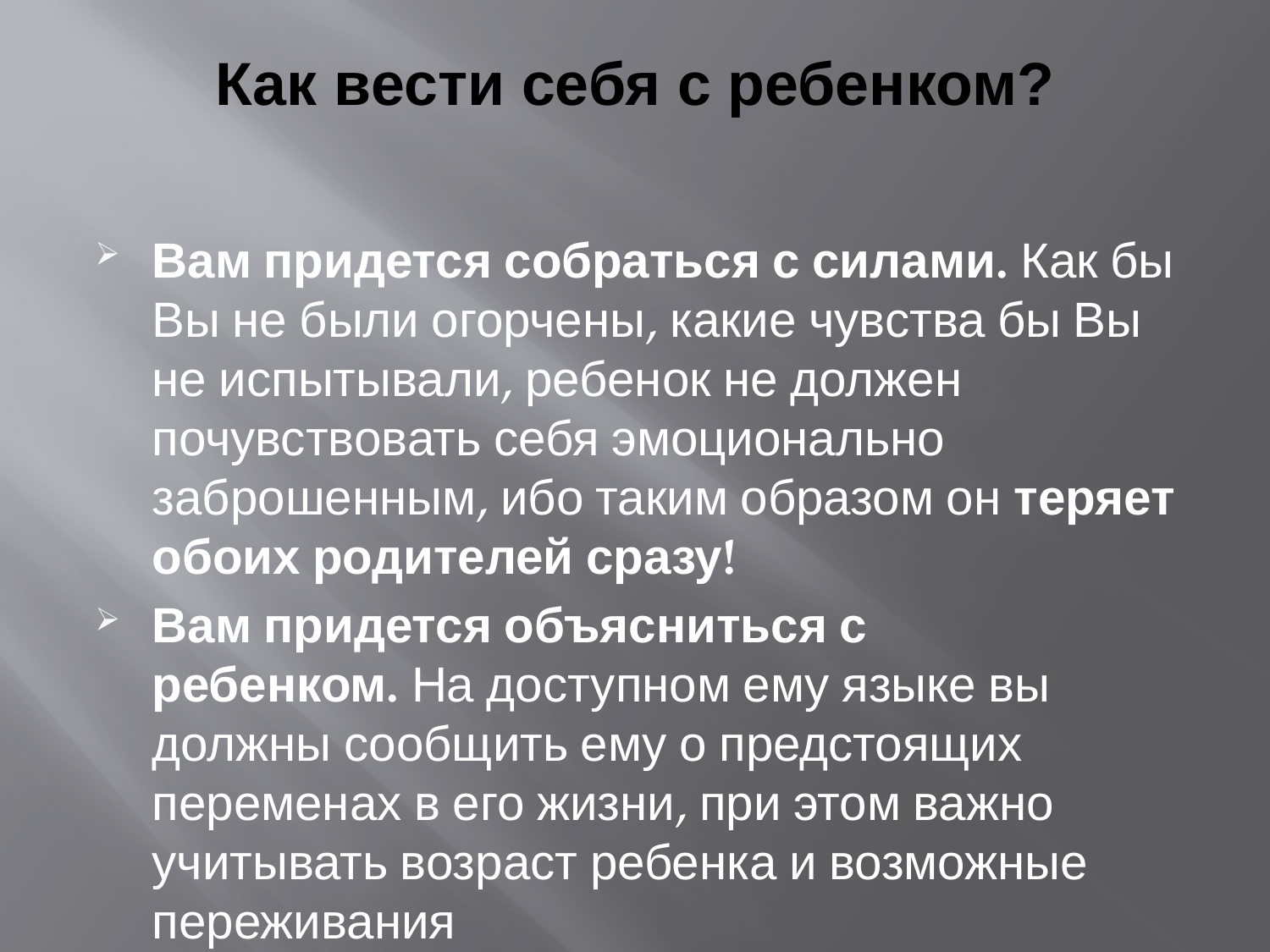

# Как вести себя с ребенком?
Вам придется собраться с силами. Как бы Вы не были огорчены, какие чувства бы Вы не испытывали, ребенок не должен почувствовать себя эмоционально заброшенным, ибо таким образом он теряет обоих родителей сразу!
Вам придется объясниться с ребенком. На доступном ему языке вы должны сообщить ему о предстоящих переменах в его жизни, при этом важно учитывать возраст ребенка и возможные переживания